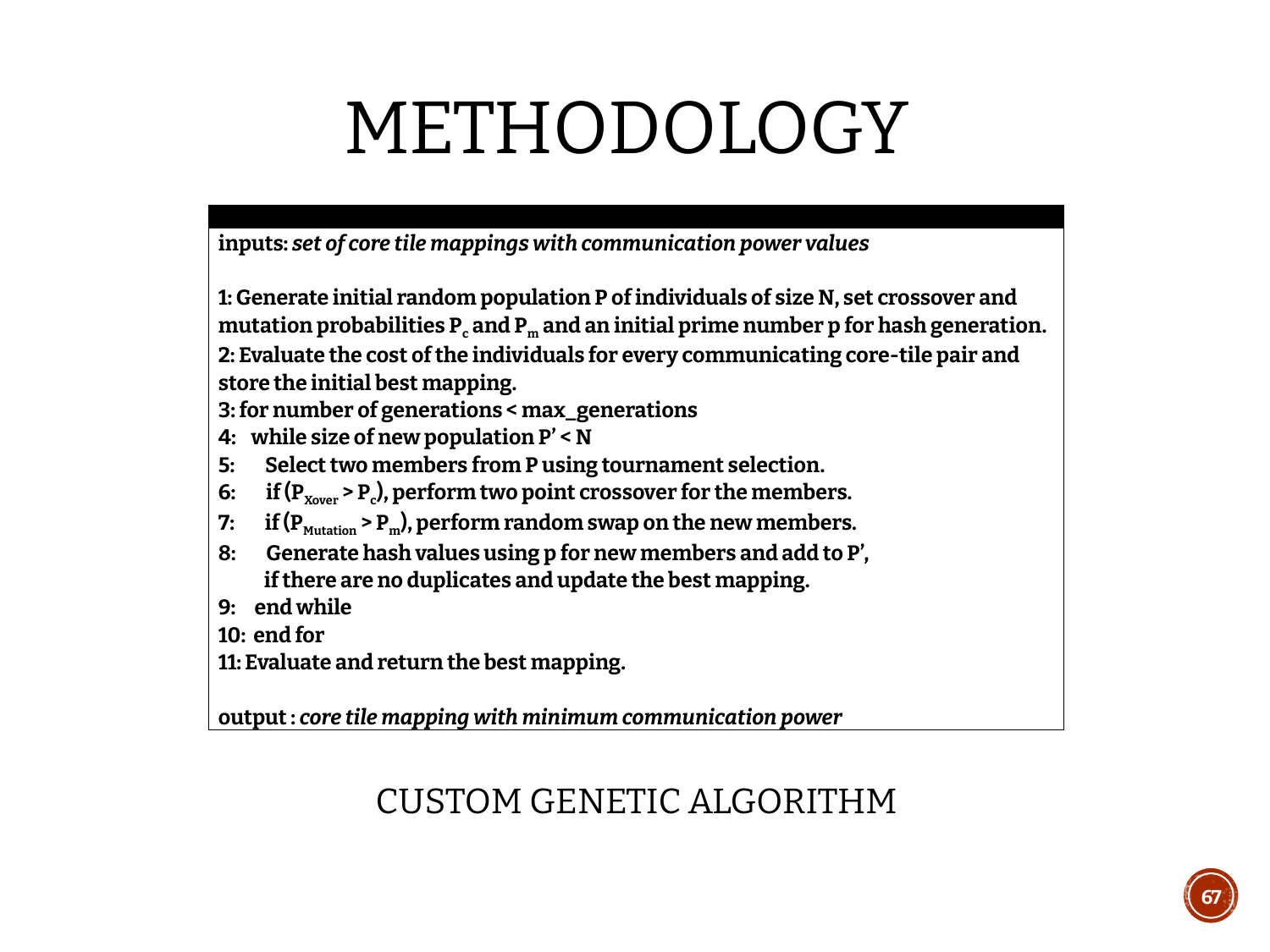

# METHODOLOGY
|  |
| --- |
| inputs: set of core tile mappings with communication power values   1: Generate initial random population P of individuals of size N, set crossover and mutation probabilities Pc and Pm and an initial prime number p for hash generation. 2: Evaluate the cost of the individuals for every communicating core-tile pair and store the initial best mapping. 3: for number of generations < max\_generations 4: while size of new population P’ < N 5: Select two members from P using tournament selection. 6: if (PXover > Pc), perform two point crossover for the members. 7: if (PMutation > Pm), perform random swap on the new members. 8: Generate hash values using p for new members and add to P’, if there are no duplicates and update the best mapping. 9: end while 10: end for 11: Evaluate and return the best mapping.   output : core tile mapping with minimum communication power |
CUSTOM GENETIC ALGORITHM
67